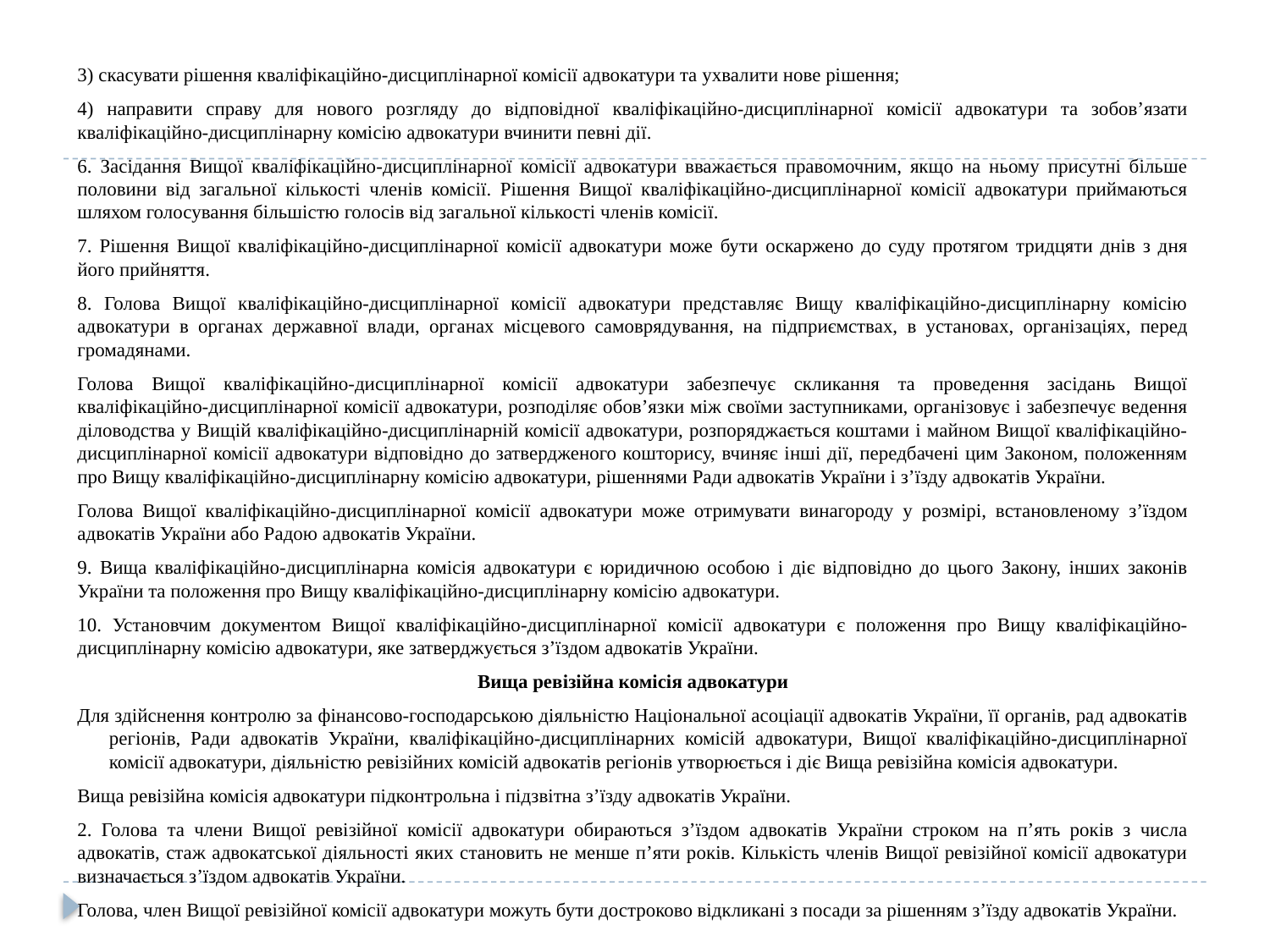

3) скасувати рішення кваліфікаційно-дисциплінарної комісії адвокатури та ухвалити нове рішення;
4) направити справу для нового розгляду до відповідної кваліфікаційно-дисциплінарної комісії адвокатури та зобов’язати кваліфікаційно-дисциплінарну комісію адвокатури вчинити певні дії.
6. Засідання Вищої кваліфікаційно-дисциплінарної комісії адвокатури вважається правомочним, якщо на ньому присутні більше половини від загальної кількості членів комісії. Рішення Вищої кваліфікаційно-дисциплінарної комісії адвокатури приймаються шляхом голосування більшістю голосів від загальної кількості членів комісії.
7. Рішення Вищої кваліфікаційно-дисциплінарної комісії адвокатури може бути оскаржено до суду протягом тридцяти днів з дня його прийняття.
8. Голова Вищої кваліфікаційно-дисциплінарної комісії адвокатури представляє Вищу кваліфікаційно-дисциплінарну комісію адвокатури в органах державної влади, органах місцевого самоврядування, на підприємствах, в установах, організаціях, перед громадянами.
Голова Вищої кваліфікаційно-дисциплінарної комісії адвокатури забезпечує скликання та проведення засідань Вищої кваліфікаційно-дисциплінарної комісії адвокатури, розподіляє обов’язки між своїми заступниками, організовує і забезпечує ведення діловодства у Вищій кваліфікаційно-дисциплінарній комісії адвокатури, розпоряджається коштами і майном Вищої кваліфікаційно-дисциплінарної комісії адвокатури відповідно до затвердженого кошторису, вчиняє інші дії, передбачені цим Законом, положенням про Вищу кваліфікаційно-дисциплінарну комісію адвокатури, рішеннями Ради адвокатів України і з’їзду адвокатів України.
Голова Вищої кваліфікаційно-дисциплінарної комісії адвокатури може отримувати винагороду у розмірі, встановленому з’їздом адвокатів України або Радою адвокатів України.
9. Вища кваліфікаційно-дисциплінарна комісія адвокатури є юридичною особою і діє відповідно до цього Закону, інших законів України та положення про Вищу кваліфікаційно-дисциплінарну комісію адвокатури.
10. Установчим документом Вищої кваліфікаційно-дисциплінарної комісії адвокатури є положення про Вищу кваліфікаційно-дисциплінарну комісію адвокатури, яке затверджується з’їздом адвокатів України.
Вища ревізійна комісія адвокатури
Для здійснення контролю за фінансово-господарською діяльністю Національної асоціації адвокатів України, її органів, рад адвокатів регіонів, Ради адвокатів України, кваліфікаційно-дисциплінарних комісій адвокатури, Вищої кваліфікаційно-дисциплінарної комісії адвокатури, діяльністю ревізійних комісій адвокатів регіонів утворюється і діє Вища ревізійна комісія адвокатури.
Вища ревізійна комісія адвокатури підконтрольна і підзвітна з’їзду адвокатів України.
2. Голова та члени Вищої ревізійної комісії адвокатури обираються з’їздом адвокатів України строком на п’ять років з числа адвокатів, стаж адвокатської діяльності яких становить не менше п’яти років. Кількість членів Вищої ревізійної комісії адвокатури визначається з’їздом адвокатів України.
Голова, член Вищої ревізійної комісії адвокатури можуть бути достроково відкликані з посади за рішенням з’їзду адвокатів України.